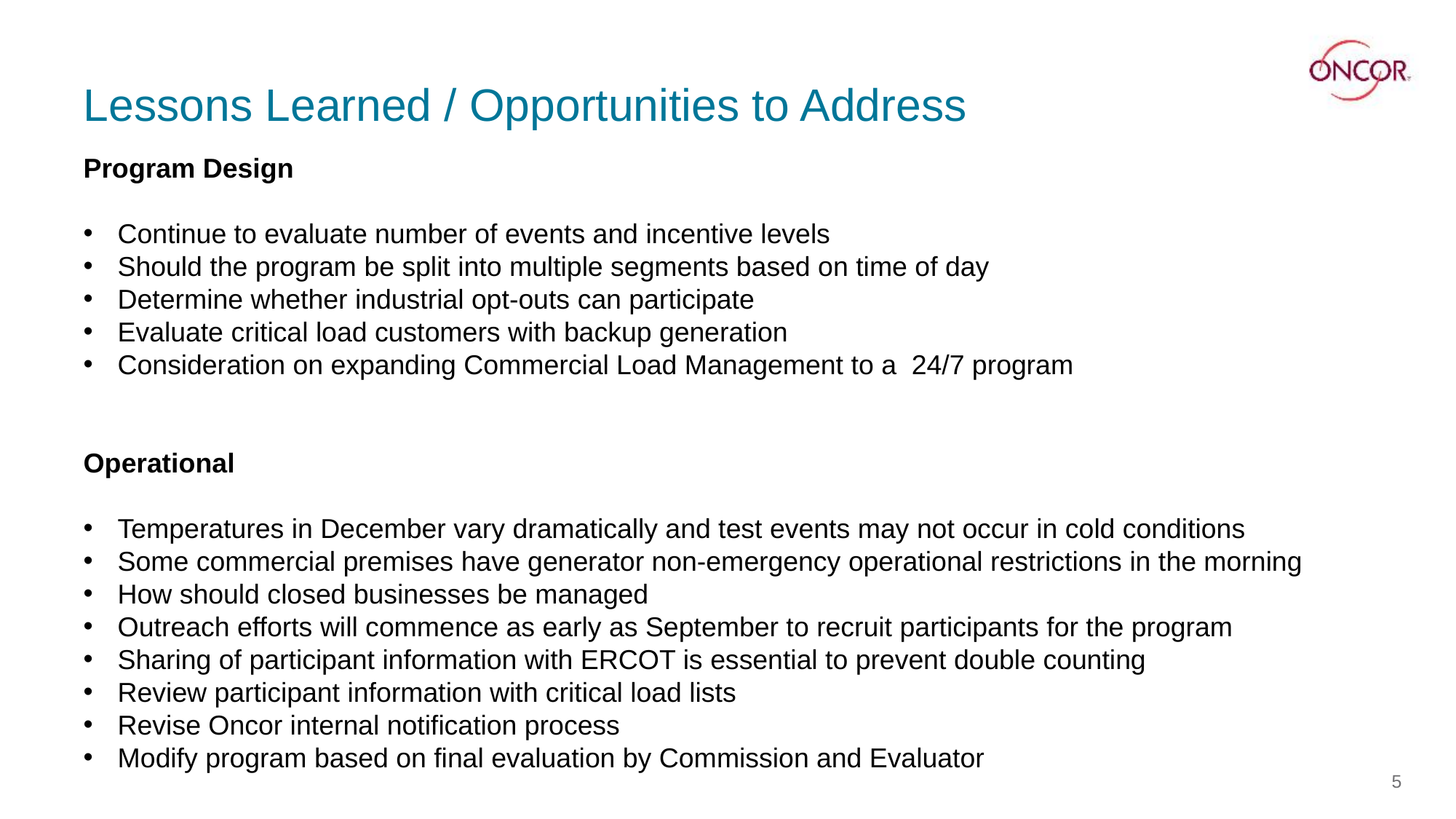

# Lessons Learned / Opportunities to Address
Program Design

Continue to evaluate number of events and incentive levels
Should the program be split into multiple segments based on time of day
Determine whether industrial opt-outs can participate
Evaluate critical load customers with backup generation
Consideration on expanding Commercial Load Management to a  24/7 program

Operational

Temperatures in December vary dramatically and test events may not occur in cold conditions
Some commercial premises have generator non-emergency operational restrictions in the morning
How should closed businesses be managed
Outreach efforts will commence as early as September to recruit participants for the program
Sharing of participant information with ERCOT is essential to prevent double counting
Review participant information with critical load lists
Revise Oncor internal notification process
Modify program based on final evaluation by Commission and Evaluator

5